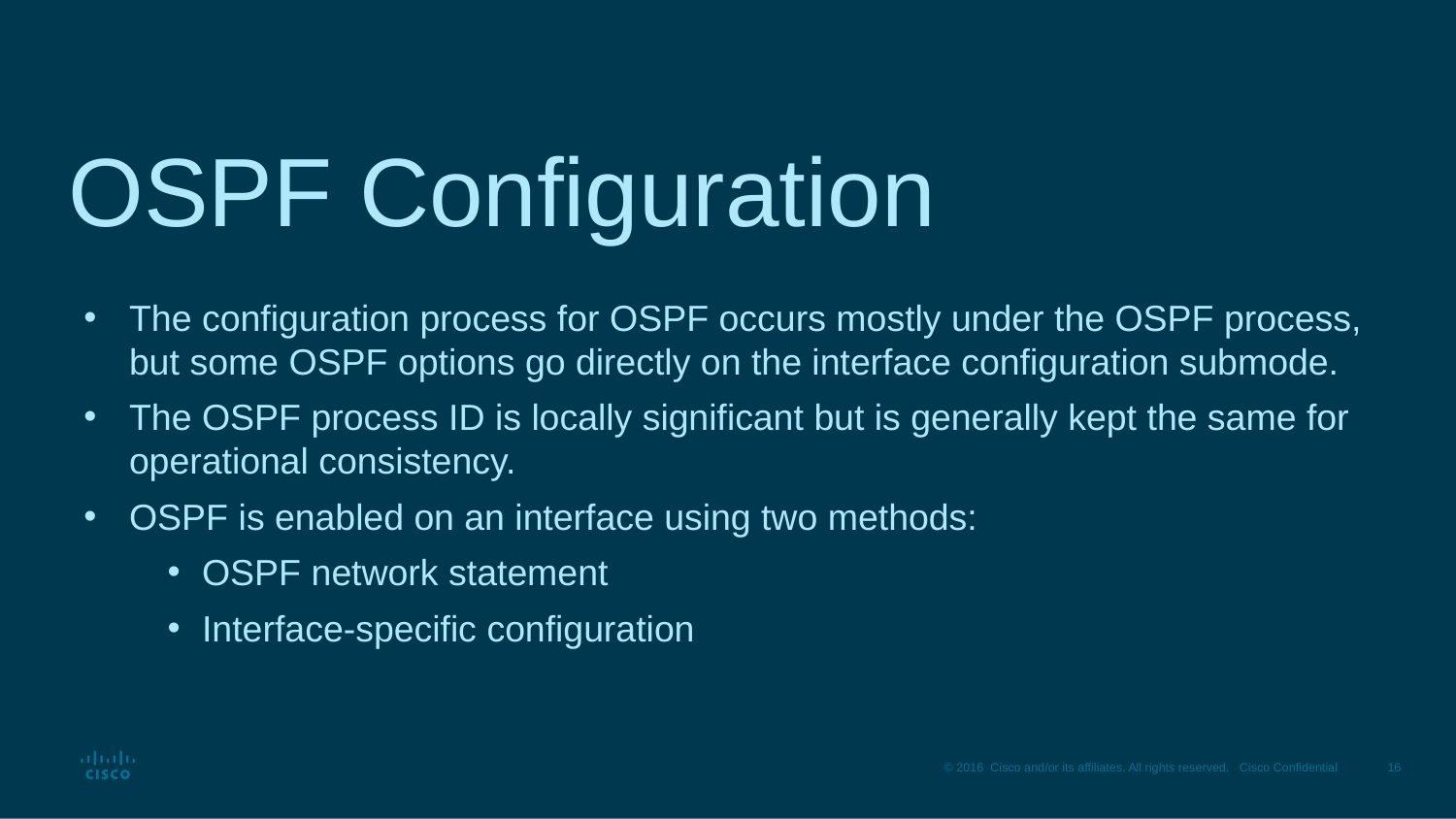

OSPF Configuration
The configuration process for OSPF occurs mostly under the OSPF process, but some OSPF options go directly on the interface configuration submode.
The OSPF process ID is locally significant but is generally kept the same for operational consistency.
OSPF is enabled on an interface using two methods:
OSPF network statement
Interface-specific configuration